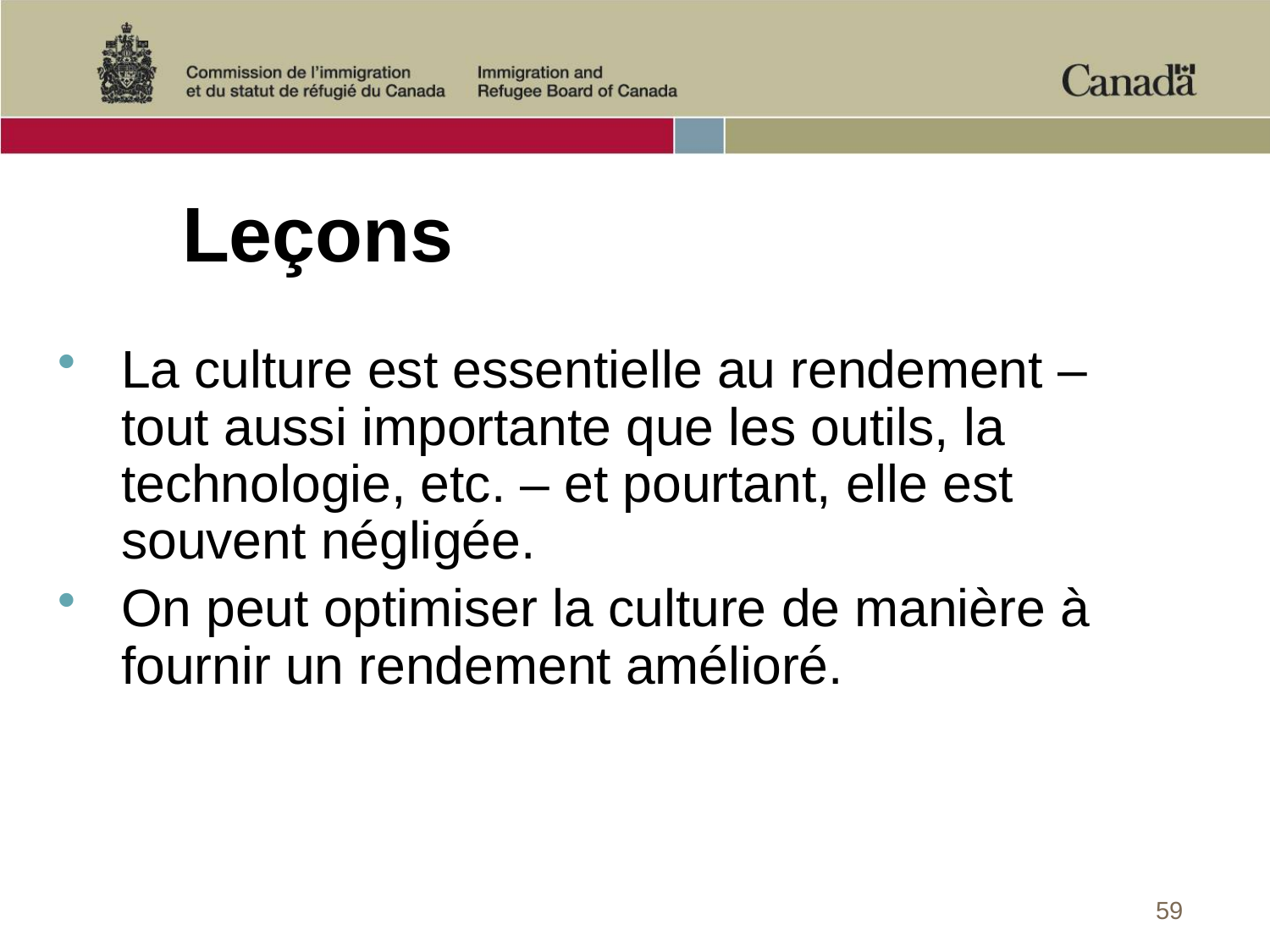

# Leçons
La culture est essentielle au rendement – tout aussi importante que les outils, la technologie, etc. – et pourtant, elle est souvent négligée.
On peut optimiser la culture de manière à fournir un rendement amélioré.
59